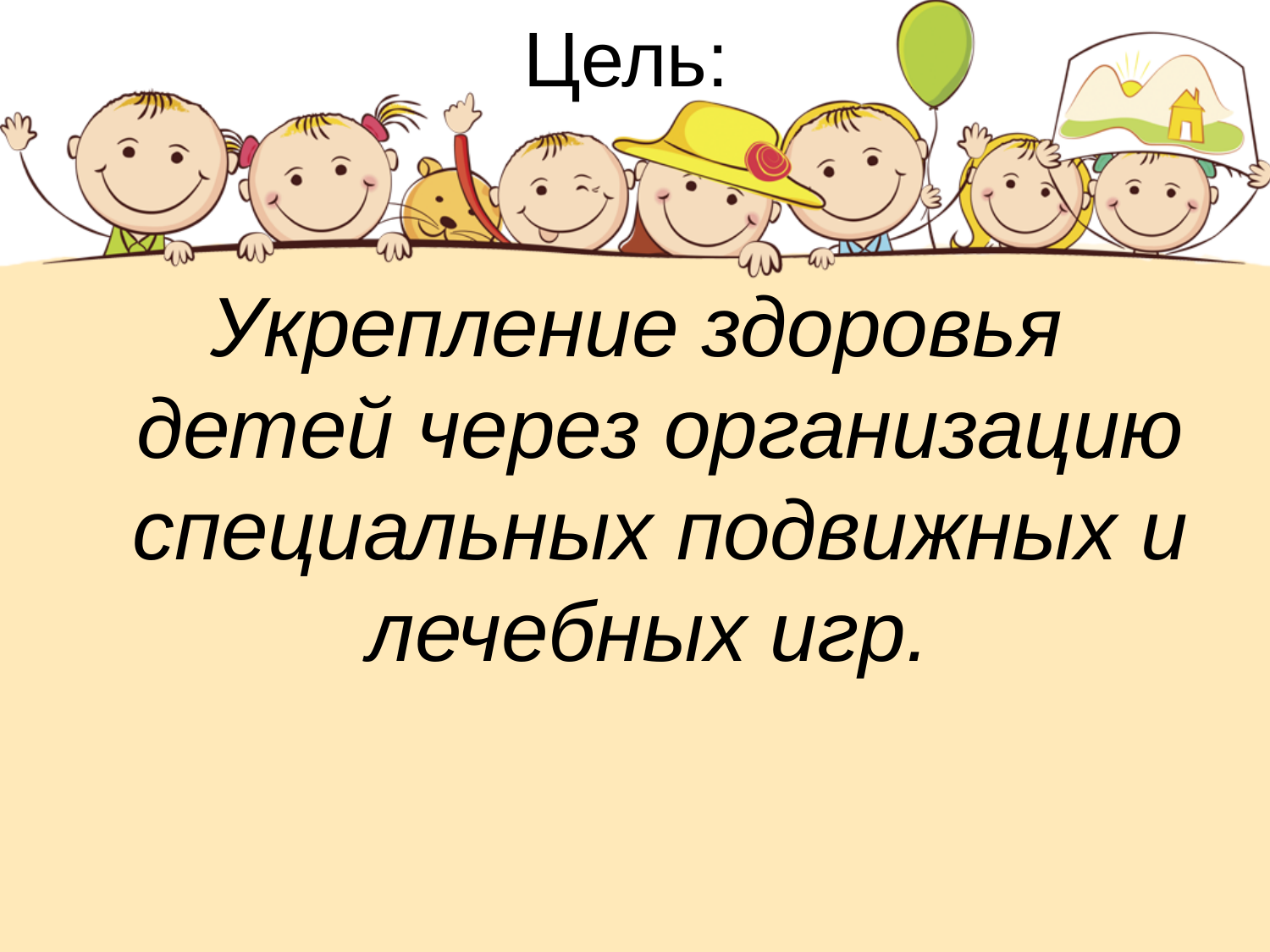

# Цель:
Укрепление здоровья детей через организацию специальных подвижных и лечебных игр.